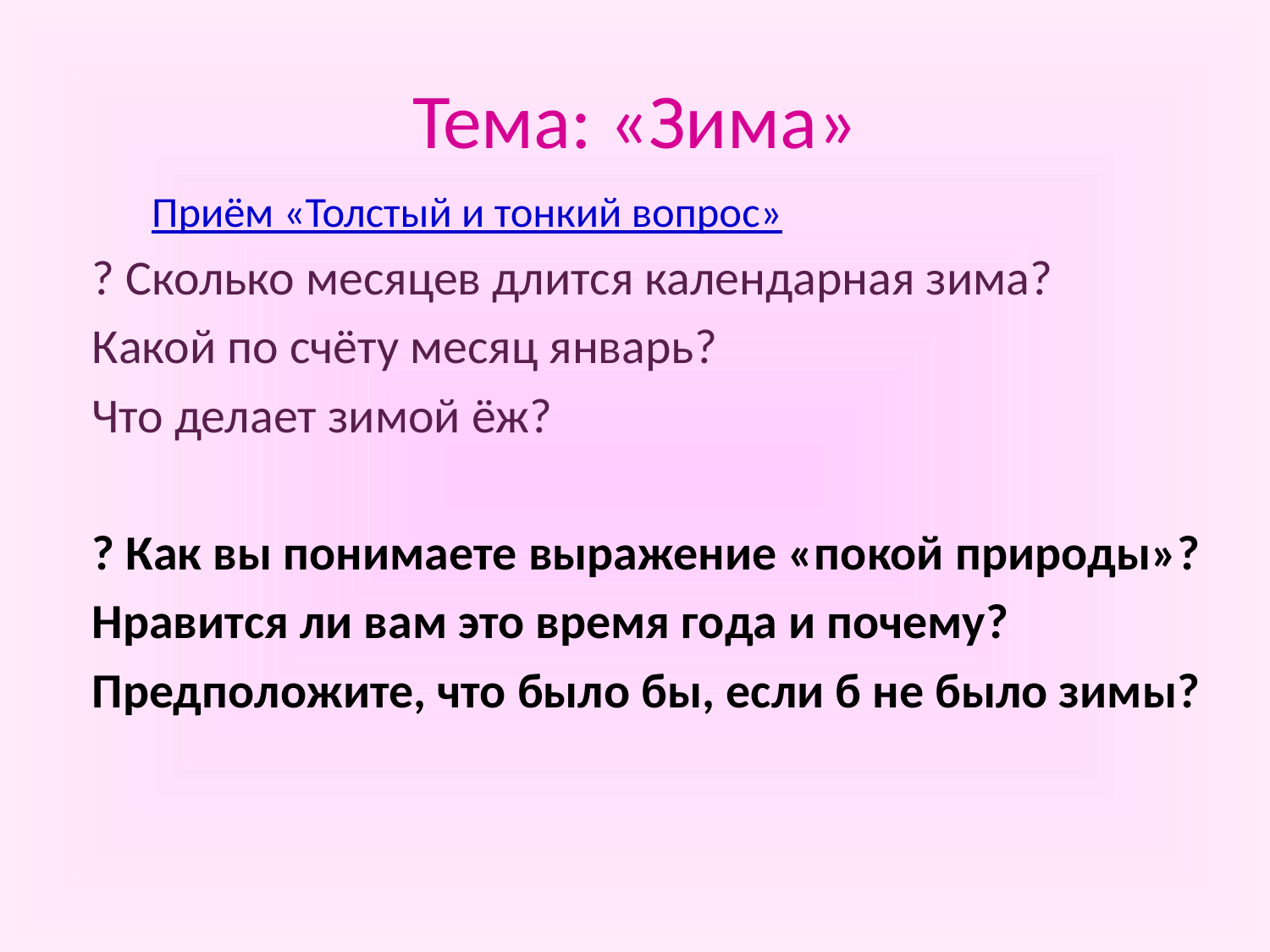

# Тема: «Зима»
Приём «Толстый и тонкий вопрос»
? Сколько месяцев длится календарная зима?
Какой по счёту месяц январь?
Что делает зимой ёж?

? Как вы понимаете выражение «покой природы»?
Нравится ли вам это время года и почему?
Предположите, что было бы, если б не было зимы?